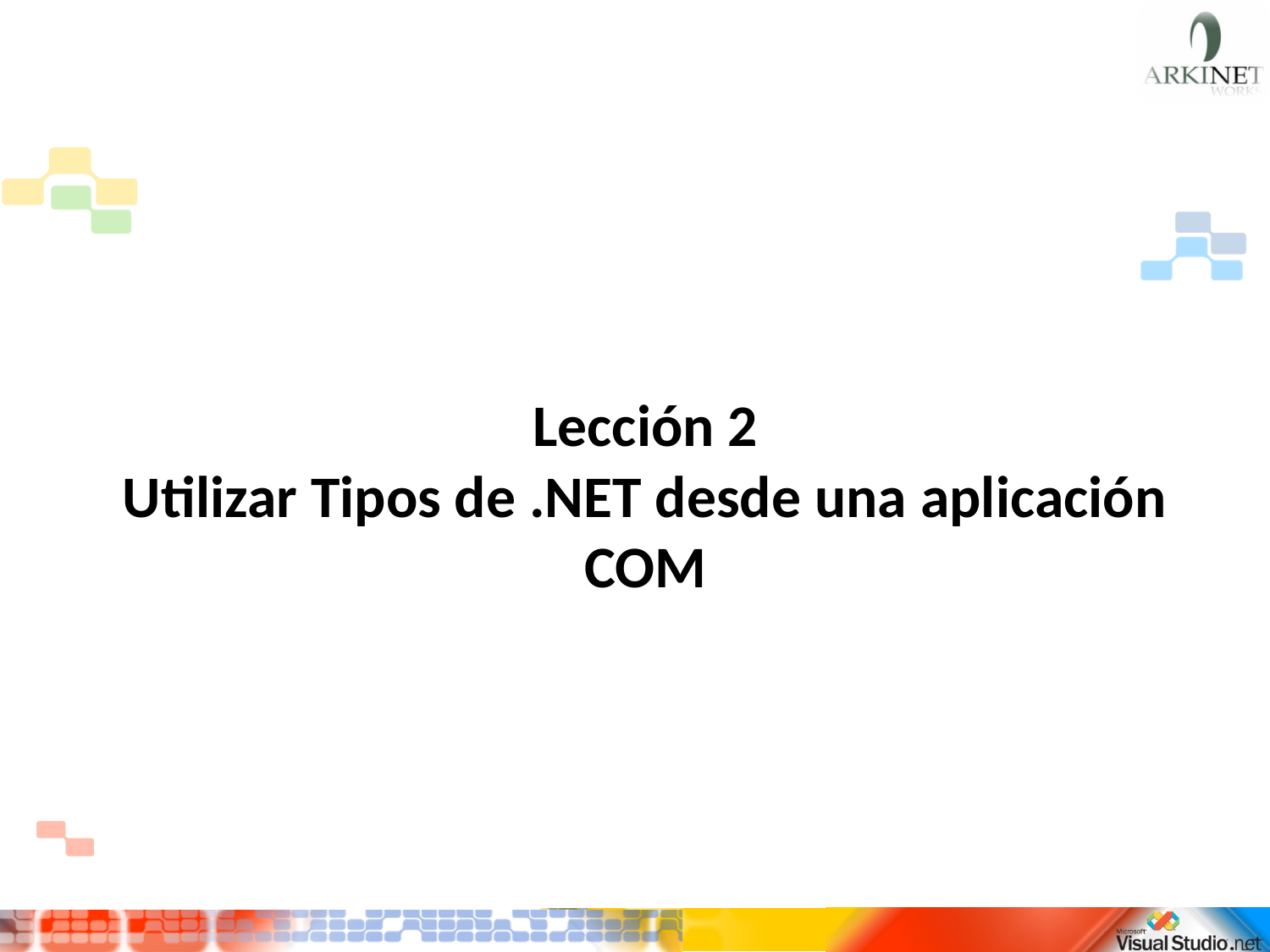

# Lección 2 Utilizar Tipos de .NET desde una aplicación COM